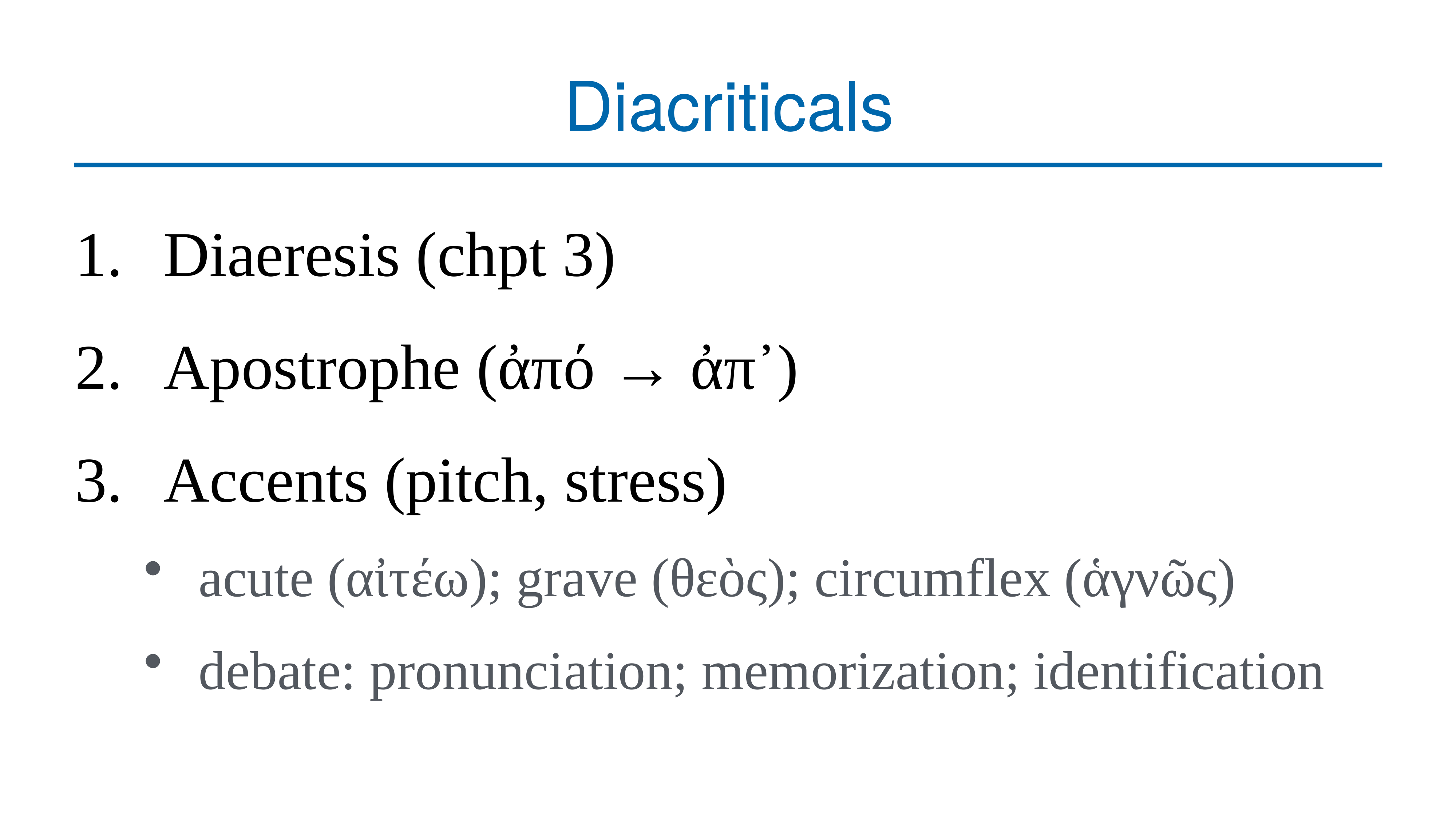

# Diacriticals
Diaeresis (chpt 3)
Apostrophe (ἀπό → ἀπ᾿)
Accents (pitch, stress)
acute (αἰτέω); grave (θεὸς); circumflex (ἁγνῶς)
debate: pronunciation; memorization; identification